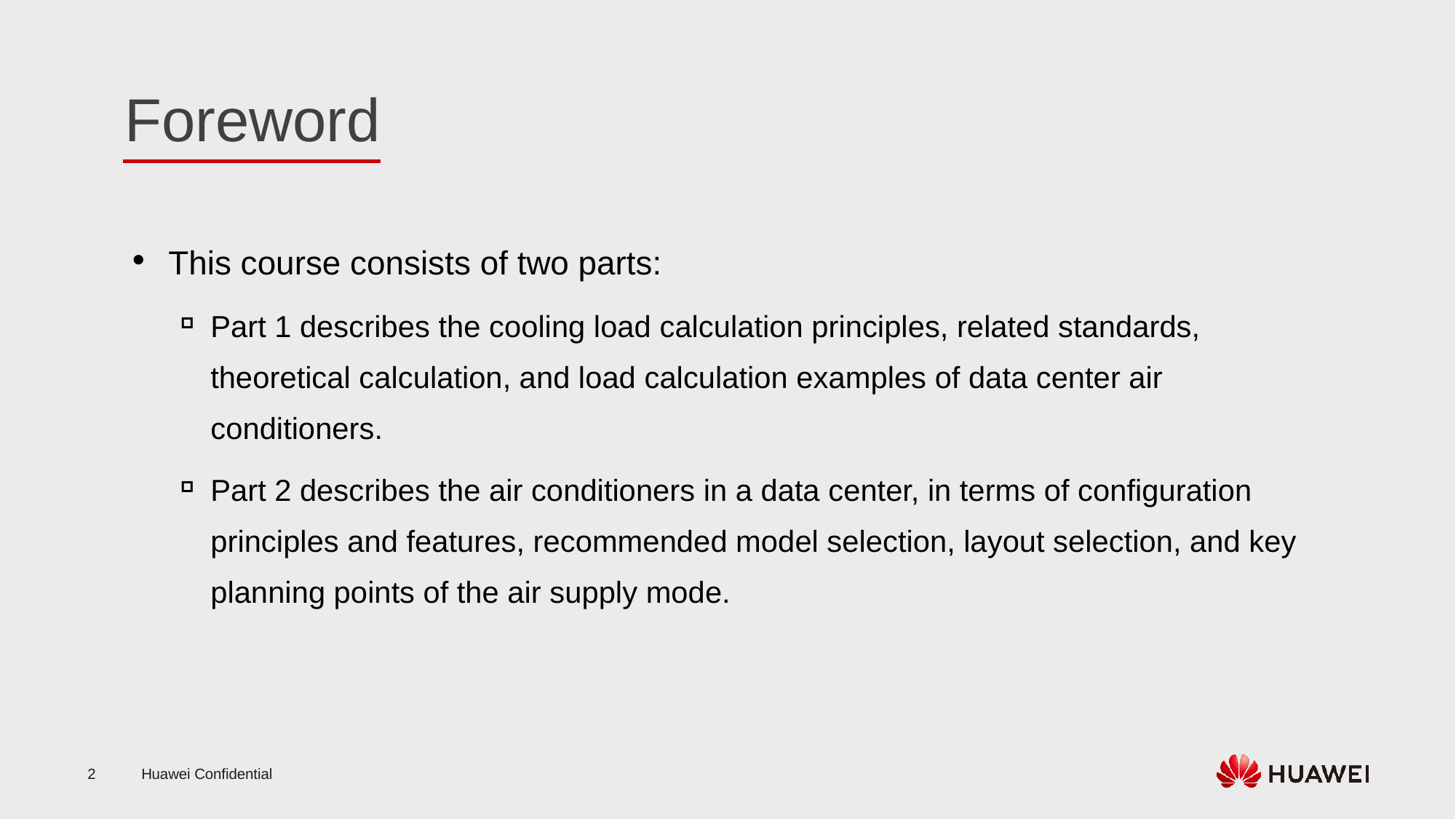

This course consists of two parts:
Part 1 describes the cooling load calculation principles, related standards, theoretical calculation, and load calculation examples of data center air conditioners.
Part 2 describes the air conditioners in a data center, in terms of configuration principles and features, recommended model selection, layout selection, and key planning points of the air supply mode.